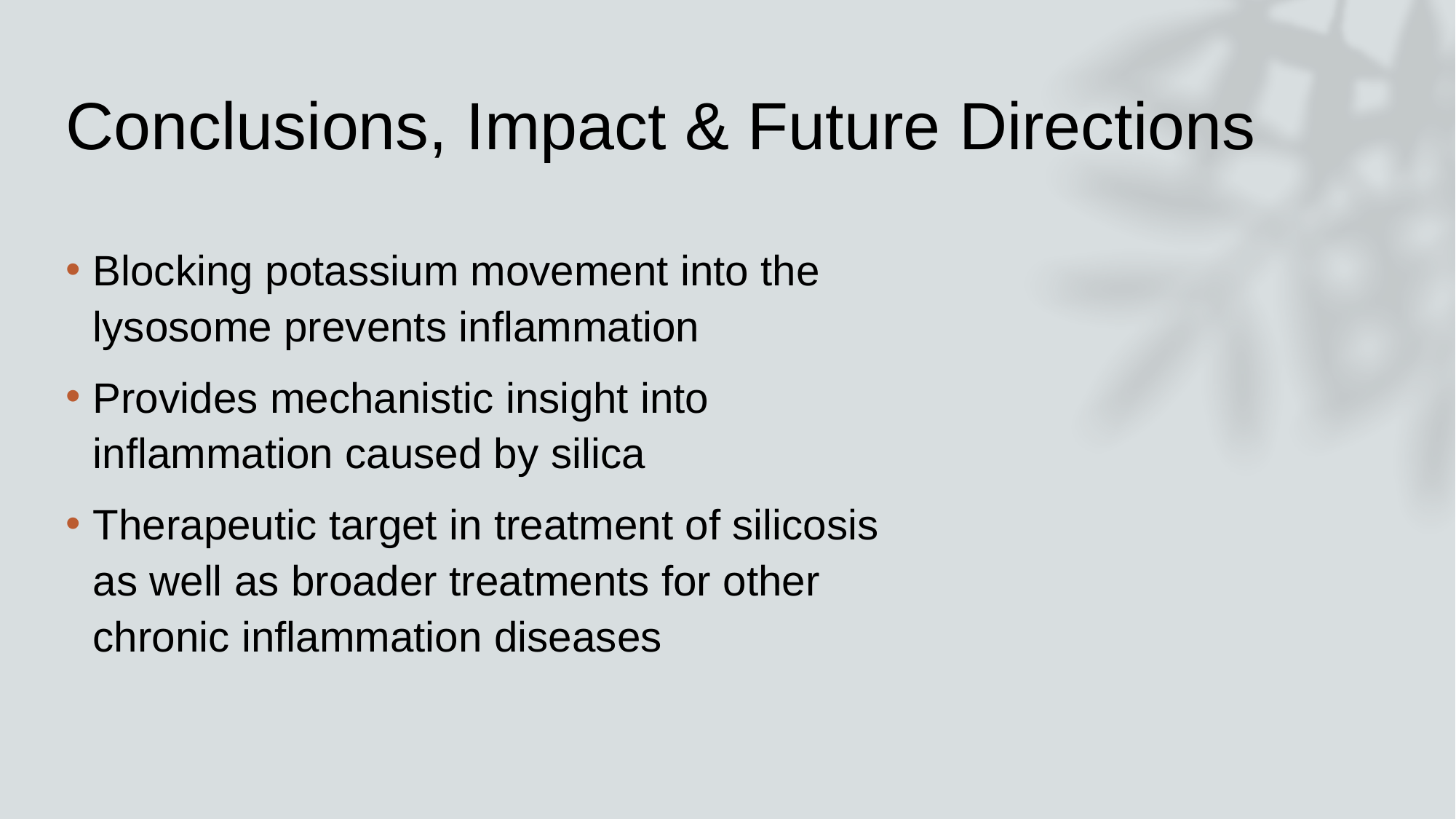

# Conclusions, Impact & Future Directions
Blocking potassium movement into the lysosome prevents inflammation
Provides mechanistic insight into inflammation caused by silica
Therapeutic target in treatment of silicosis as well as broader treatments for other chronic inflammation diseases